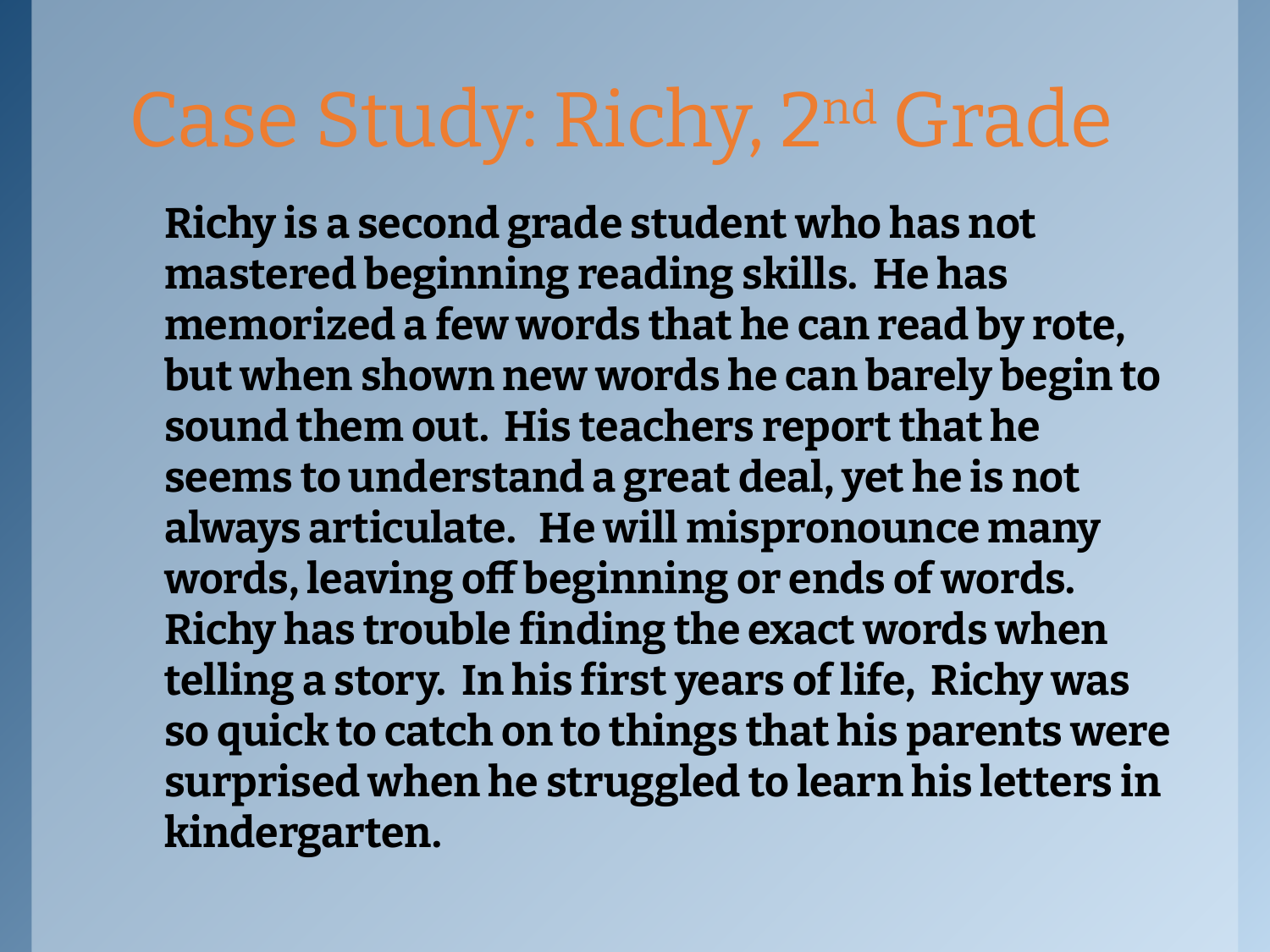

Case Study: Richy, 2nd Grade
Richy is a second grade student who has not mastered beginning reading skills.  He has memorized a few words that he can read by rote, but when shown new words he can barely begin to sound them out.  His teachers report that he seems to understand a great deal, yet he is not always articulate.   He will mispronounce many words, leaving off beginning or ends of words.  Richy has trouble finding the exact words when telling a story.  In his first years of life,  Richy was so quick to catch on to things that his parents were surprised when he struggled to learn his letters in kindergarten.